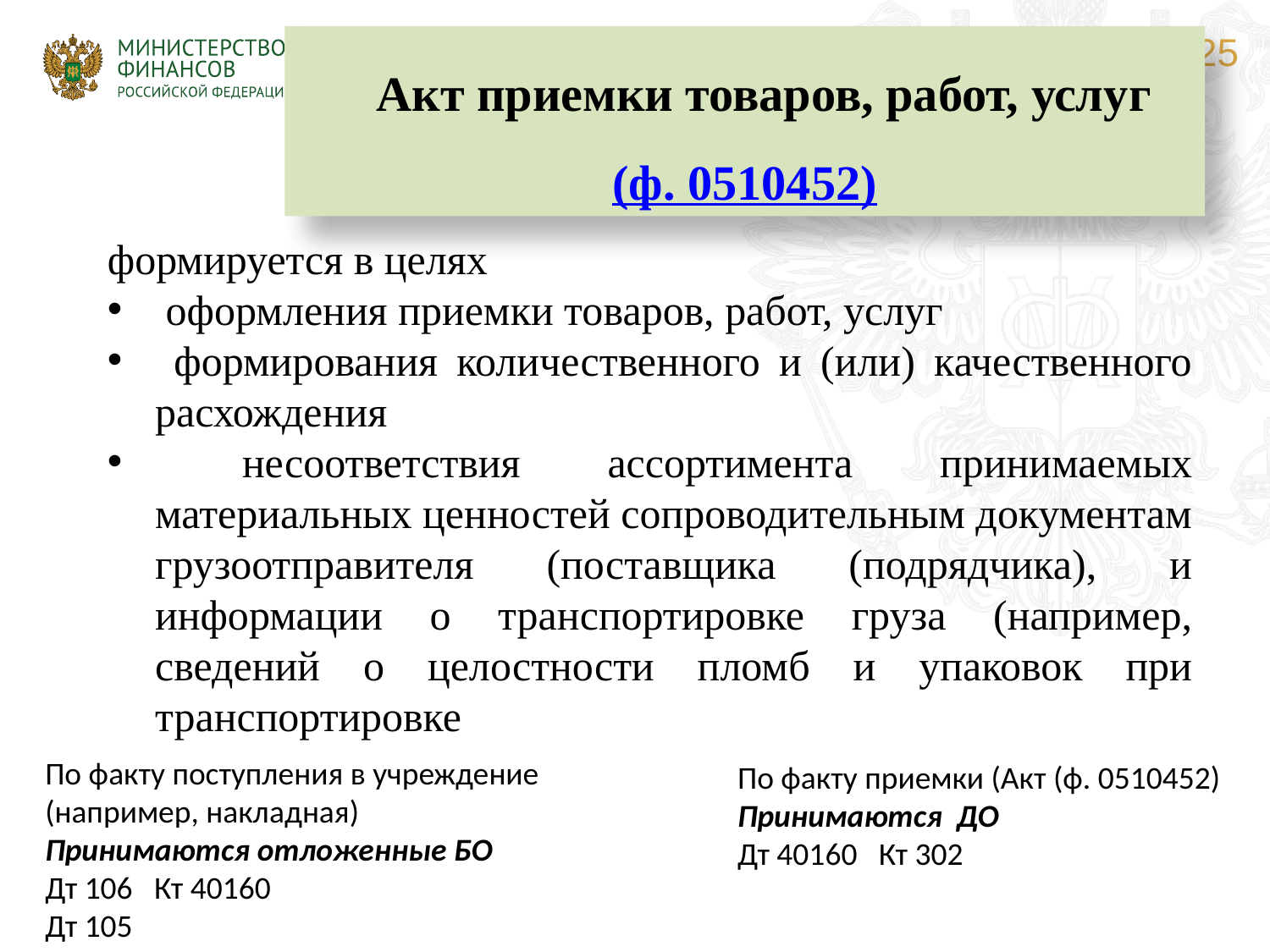

Акт приемки товаров, работ, услуг  (ф. 0510452)
формируется в целях
 оформления приемки товаров, работ, услуг
 формирования количественного и (или) качественного расхождения
 несоответствия ассортимента принимаемых материальных ценностей сопроводительным документам грузоотправителя (поставщика (подрядчика), и информации о транспортировке груза (например, сведений о целостности пломб и упаковок при транспортировке
По факту поступления в учреждение (например, накладная)
Принимаются отложенные БО
Дт 106   Кт 40160
Дт 105
По факту приемки (Акт (ф. 0510452)
Принимаются  ДО
Дт 40160   Кт 302